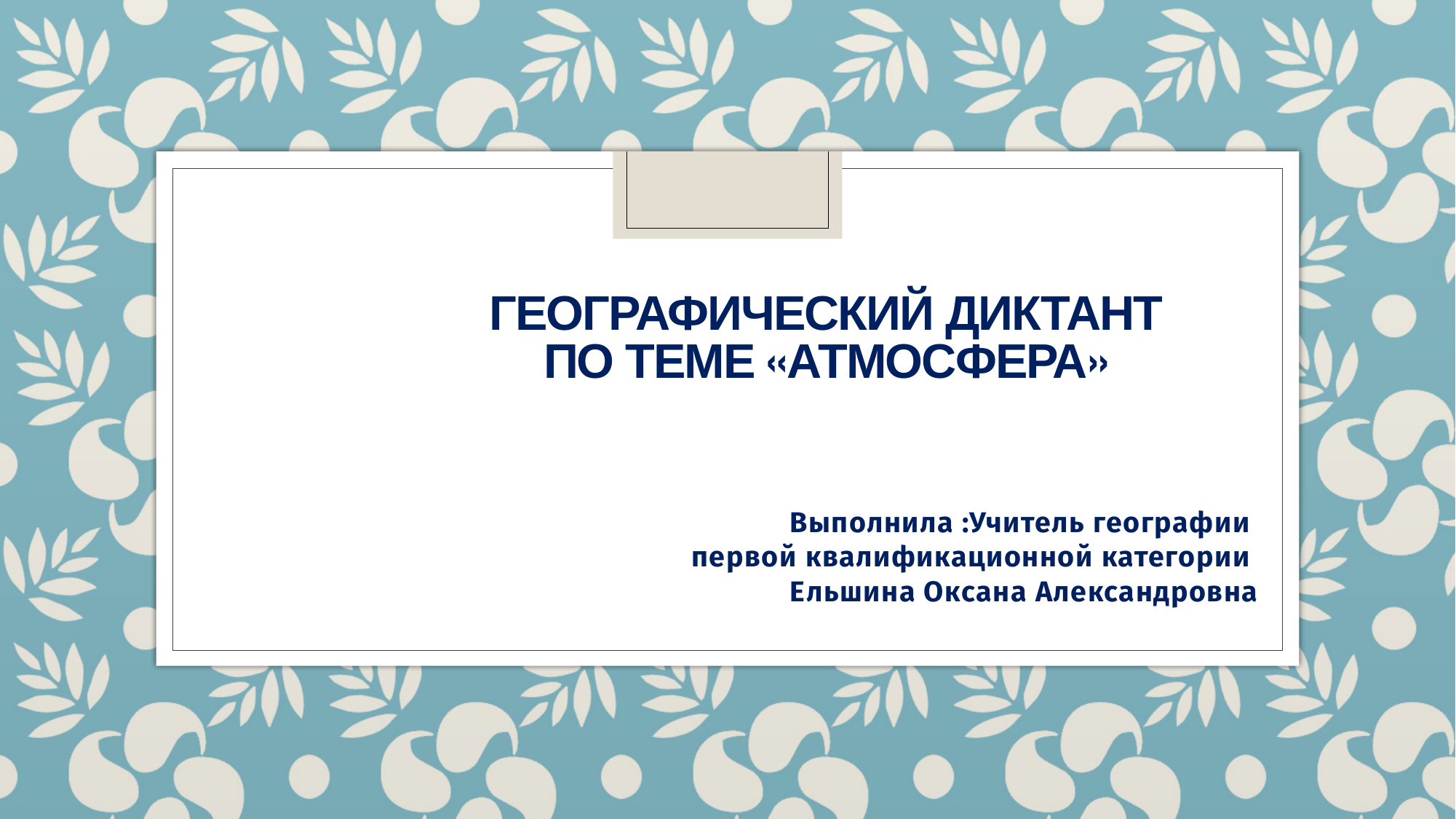

# Географический диктант по теме «Атмосфера»
Выполнила :Учитель географии
первой квалификационной категории
Ельшина Оксана Александровна